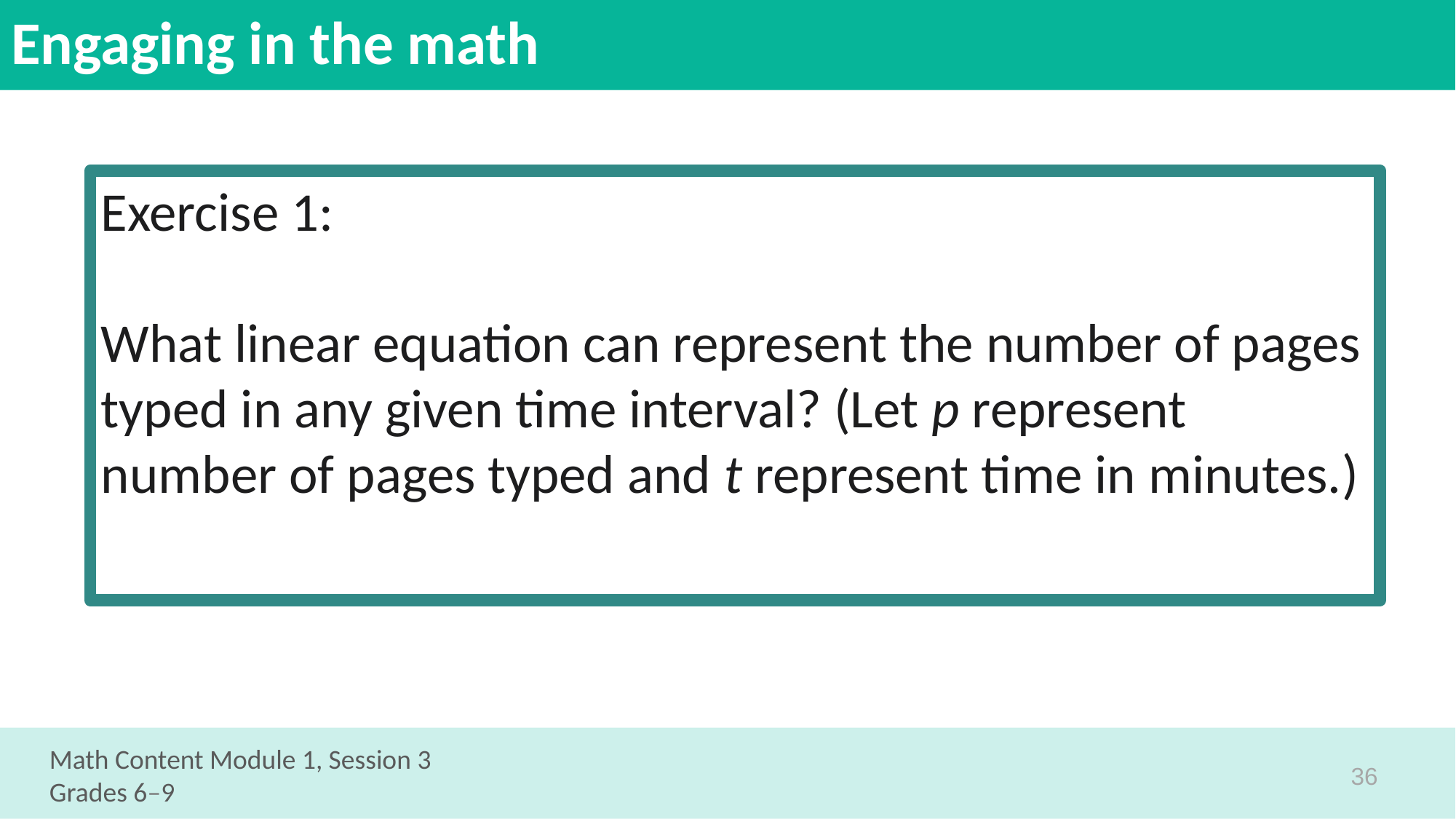

# Engaging in the math
Exercise 1:

What linear equation can represent the number of pages typed in any given time interval? (Let p represent number of pages typed and t represent time in minutes.)

Math Content Module 1, Session 3
Grades 6–9
36